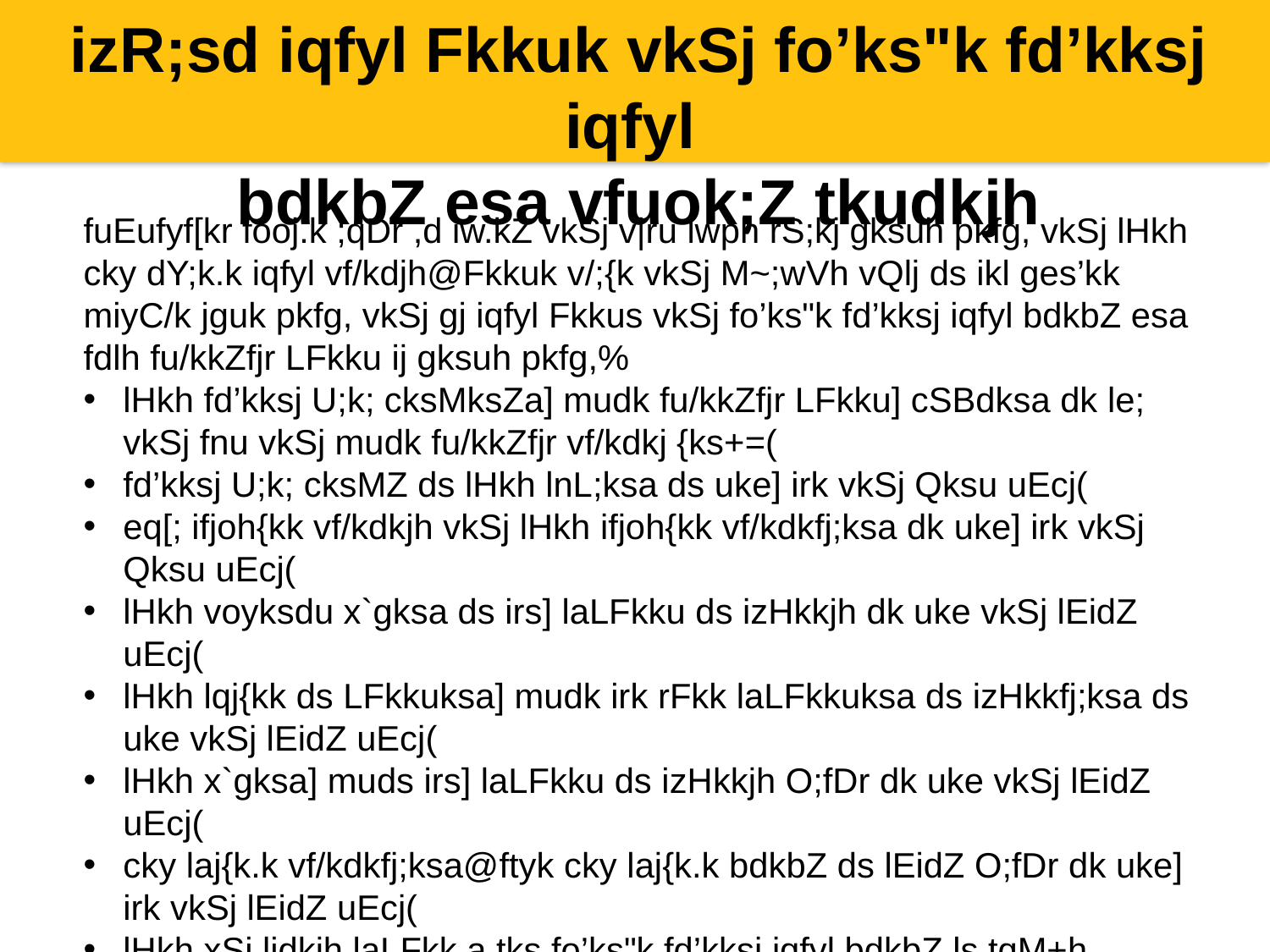

izR;sd iqfyl Fkkuk vkSj fo’ks"k fd’kksj iqfyl
bdkbZ esa vfuok;Z tkudkjh
fuEufyf[kr fooj.k ;qDr ,d iw.kZ vkSj v|ru lwph rS;kj gksuh pkfg, vkSj lHkh cky dY;k.k iqfyl vf/kdjh@Fkkuk v/;{k vkSj M~;wVh vQlj ds ikl ges’kk miyC/k jguk pkfg, vkSj gj iqfyl Fkkus vkSj fo’ks"k fd’kksj iqfyl bdkbZ esa fdlh fu/kkZfjr LFkku ij gksuh pkfg,%
lHkh fd’kksj U;k; cksMksZa] mudk fu/kkZfjr LFkku] cSBdksa dk le; vkSj fnu vkSj mudk fu/kkZfjr vf/kdkj {ks+=(
fd’kksj U;k; cksMZ ds lHkh lnL;ksa ds uke] irk vkSj Qksu uEcj(
eq[; ifjoh{kk vf/kdkjh vkSj lHkh ifjoh{kk vf/kdkfj;ksa dk uke] irk vkSj Qksu uEcj(
lHkh voyksdu x`gksa ds irs] laLFkku ds izHkkjh dk uke vkSj lEidZ uEcj(
lHkh lqj{kk ds LFkkuksa] mudk irk rFkk laLFkkuksa ds izHkkfj;ksa ds uke vkSj lEidZ uEcj(
lHkh x`gksa] muds irs] laLFkku ds izHkkjh O;fDr dk uke vkSj lEidZ uEcj(
cky laj{k.k vf/kdkfj;ksa@ftyk cky laj{k.k bdkbZ ds lEidZ O;fDr dk uke] irk vkSj lEidZ uEcj(
lHkh xSj ljdkjh laLFkk,a tks fo’ks"k fd’kksj iqfyl bdkbZ ls tqM+h gksa& muds uke] irk] Qksu uEcj vkSj ,slh laLFkk ds ftEesnkj O;fDr dk laidZ uEcj(
lHkh fo’ks"k fd’kksj iqfyl bdkbZ vkSj cky dY;k.k iqfyl vf/kdkfj;ksa vkSj lnL; lkekftd dk;ZdrkZvksa tks jkT; ds fofHkUu fgLlksa esa fo’ks"k fd’kksj iqfyl bdkbZ ds lnL; gSa] dk fooj.k%